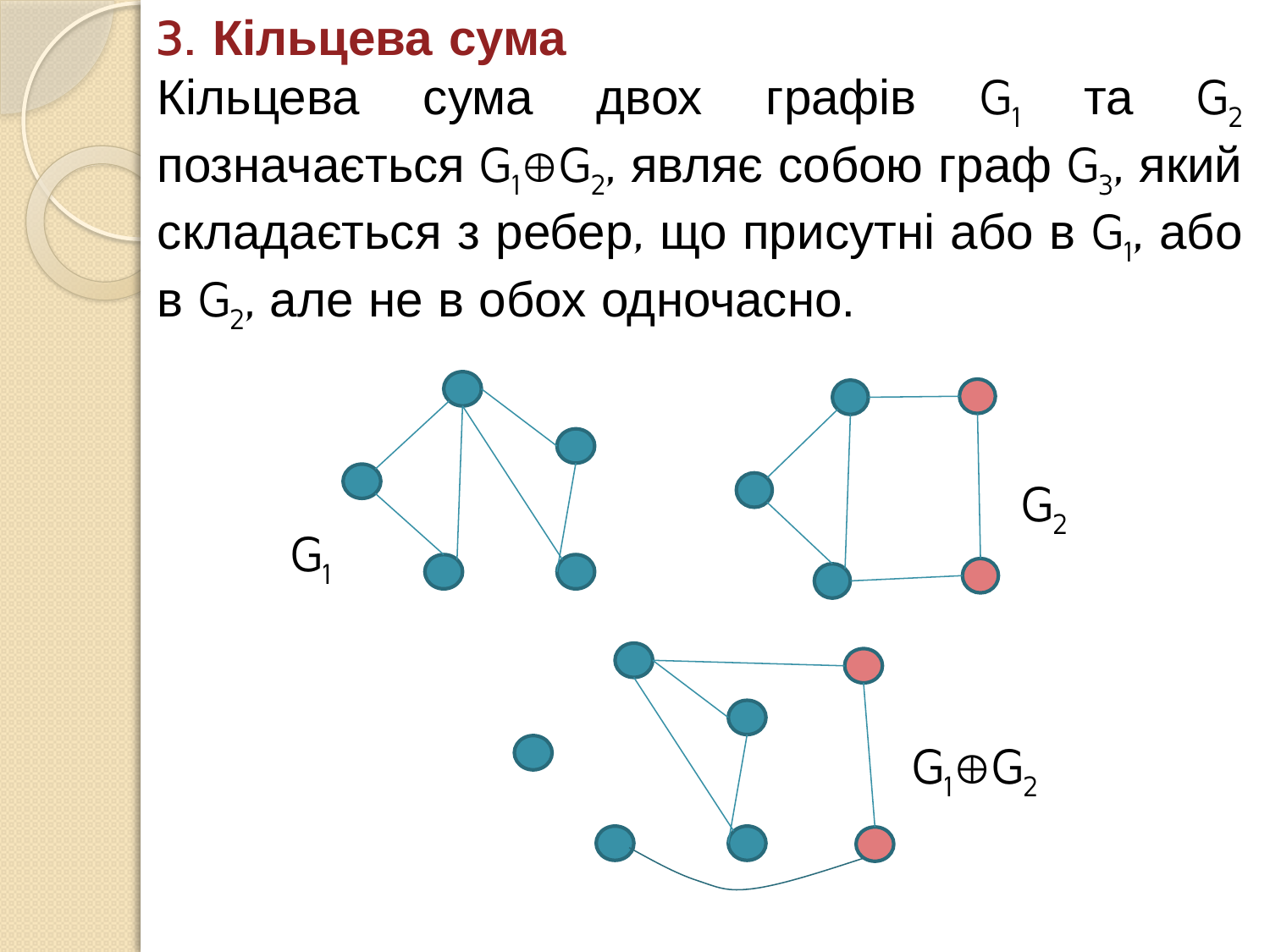

3. Кільцева сума
Кільцева сума двох графів G1 та G2 позначається G1⊕G2, являє собою граф G3, який складається з ребер, що присутні або в G1, або в G2, але не в обох одночасно.

G2

G1

G1⊕G2